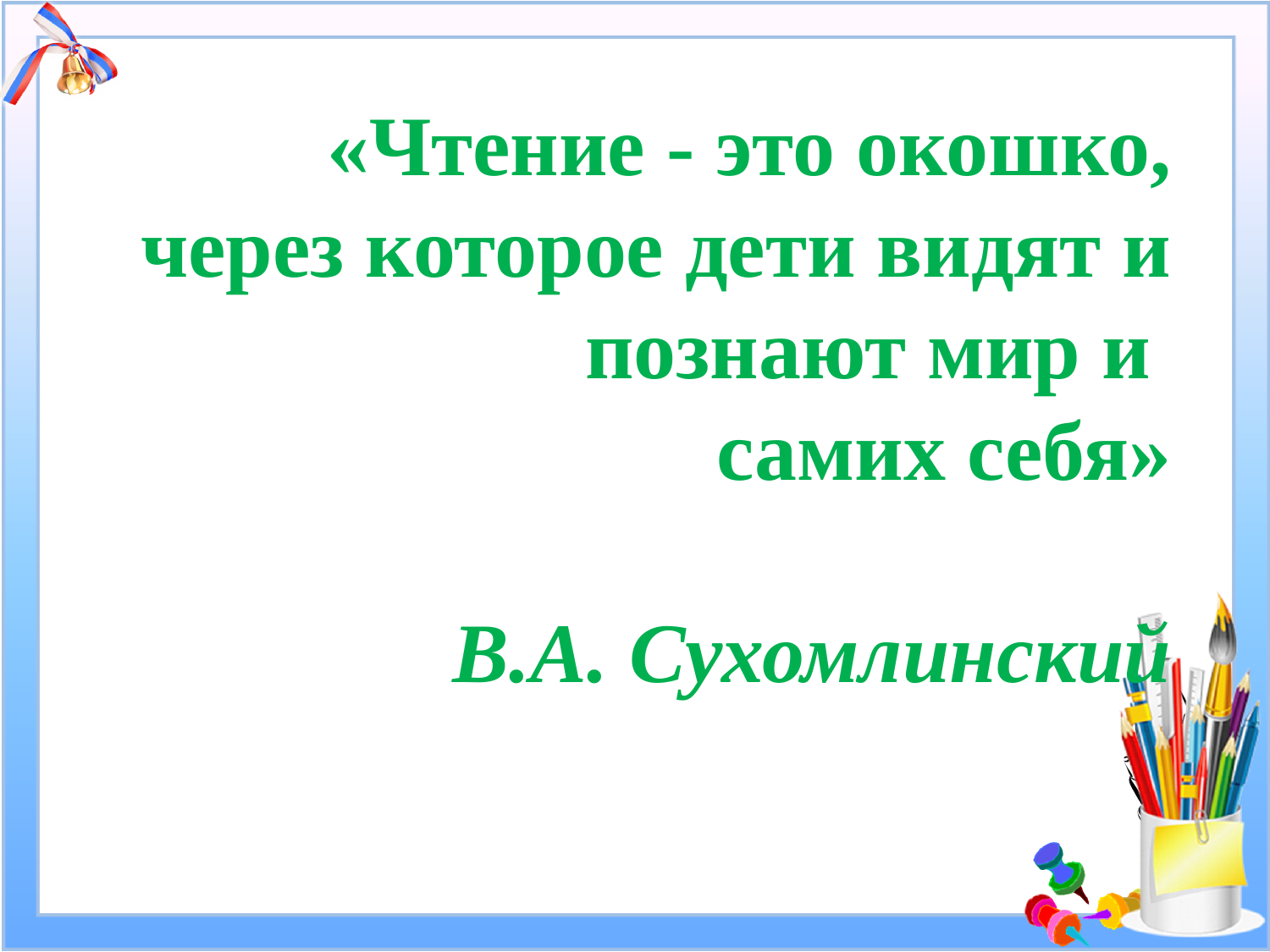

# «Чтение - это окошко, через которое дети видят и познают мир и самих себя» В.А. Сухомлинский